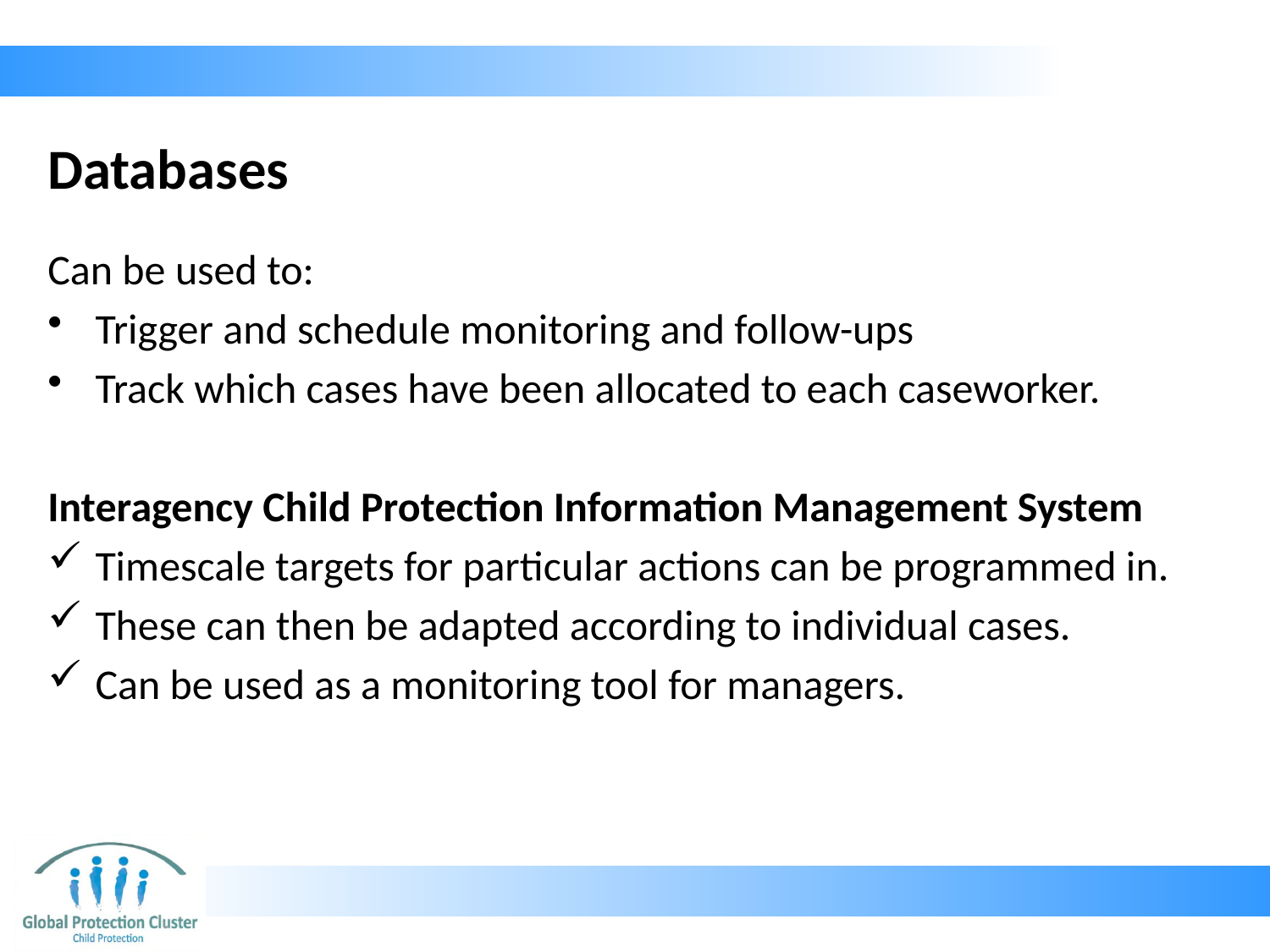

# Databases
Can be used to:
Trigger and schedule monitoring and follow-ups
Track which cases have been allocated to each caseworker.

Interagency Child Protection Information Management System
Timescale targets for particular actions can be programmed in.
These can then be adapted according to individual cases.
Can be used as a monitoring tool for managers.